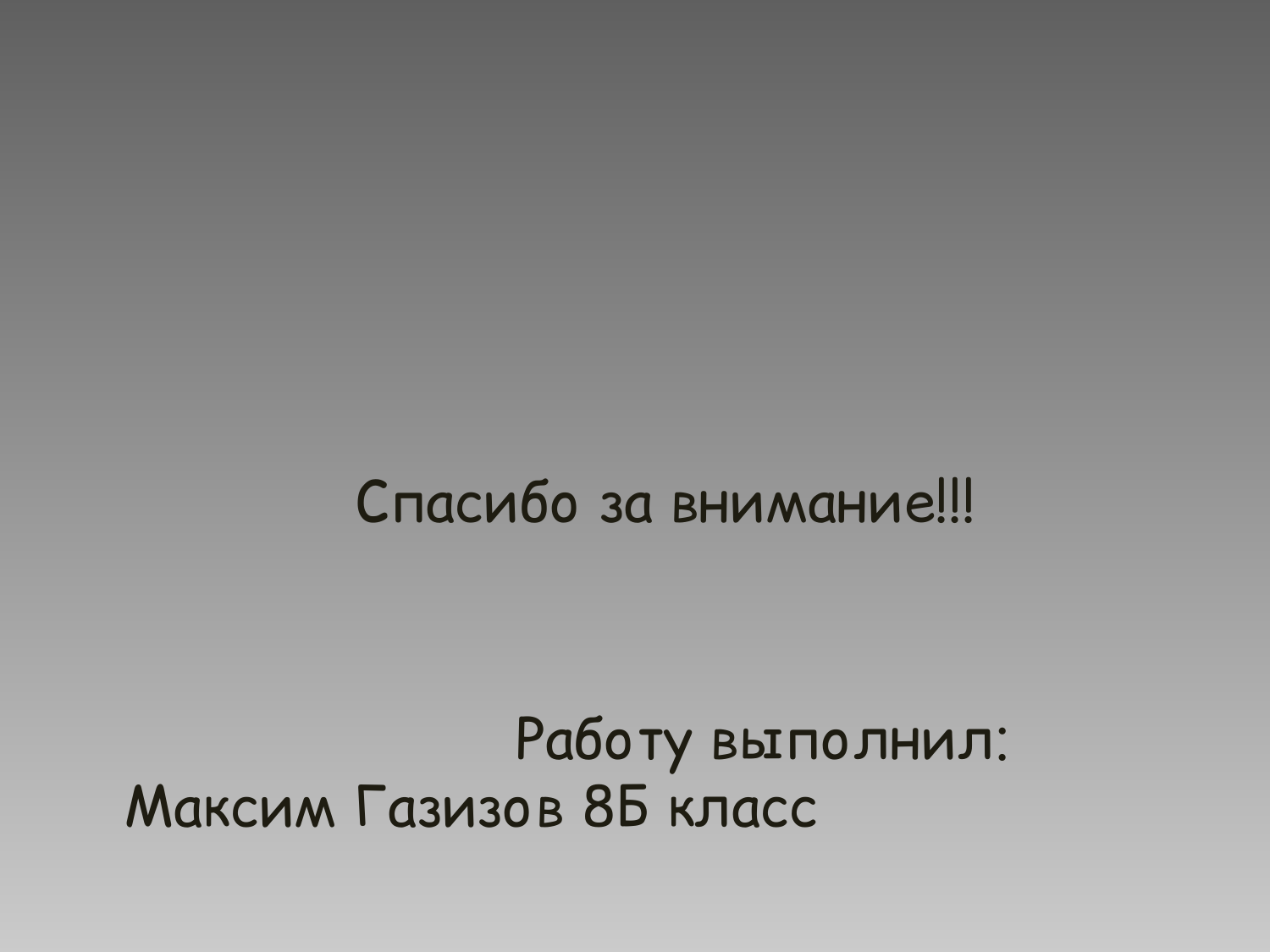

#

                      Спасибо за внимание!!!

                          Работу выполнил: Максим Газизов 8Б класс